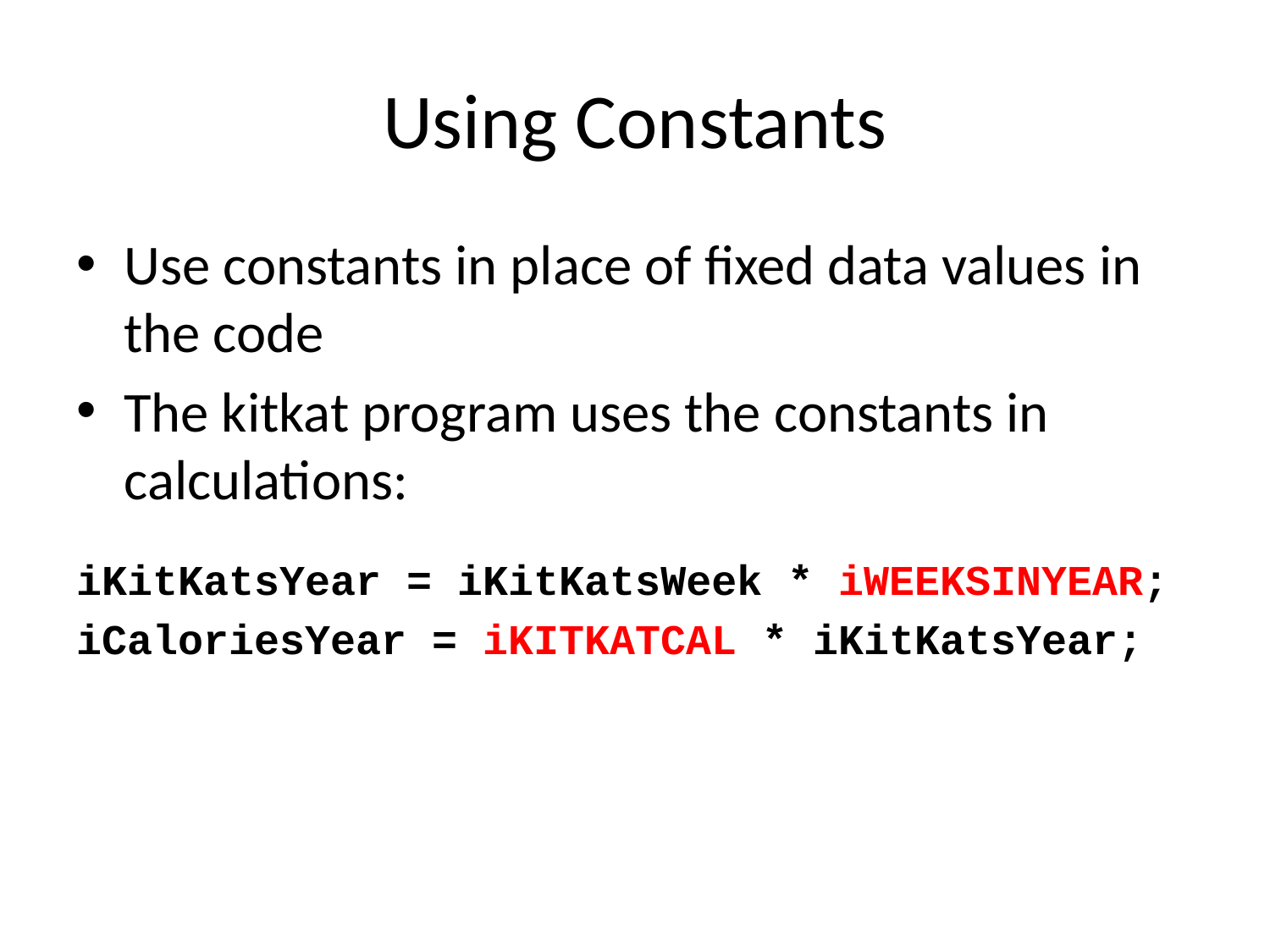

# Using Constants
Use constants in place of fixed data values in the code
The kitkat program uses the constants in calculations:

iKitKatsYear = iKitKatsWeek * iWEEKSINYEAR;
iCaloriesYear = iKITKATCAL * iKitKatsYear;